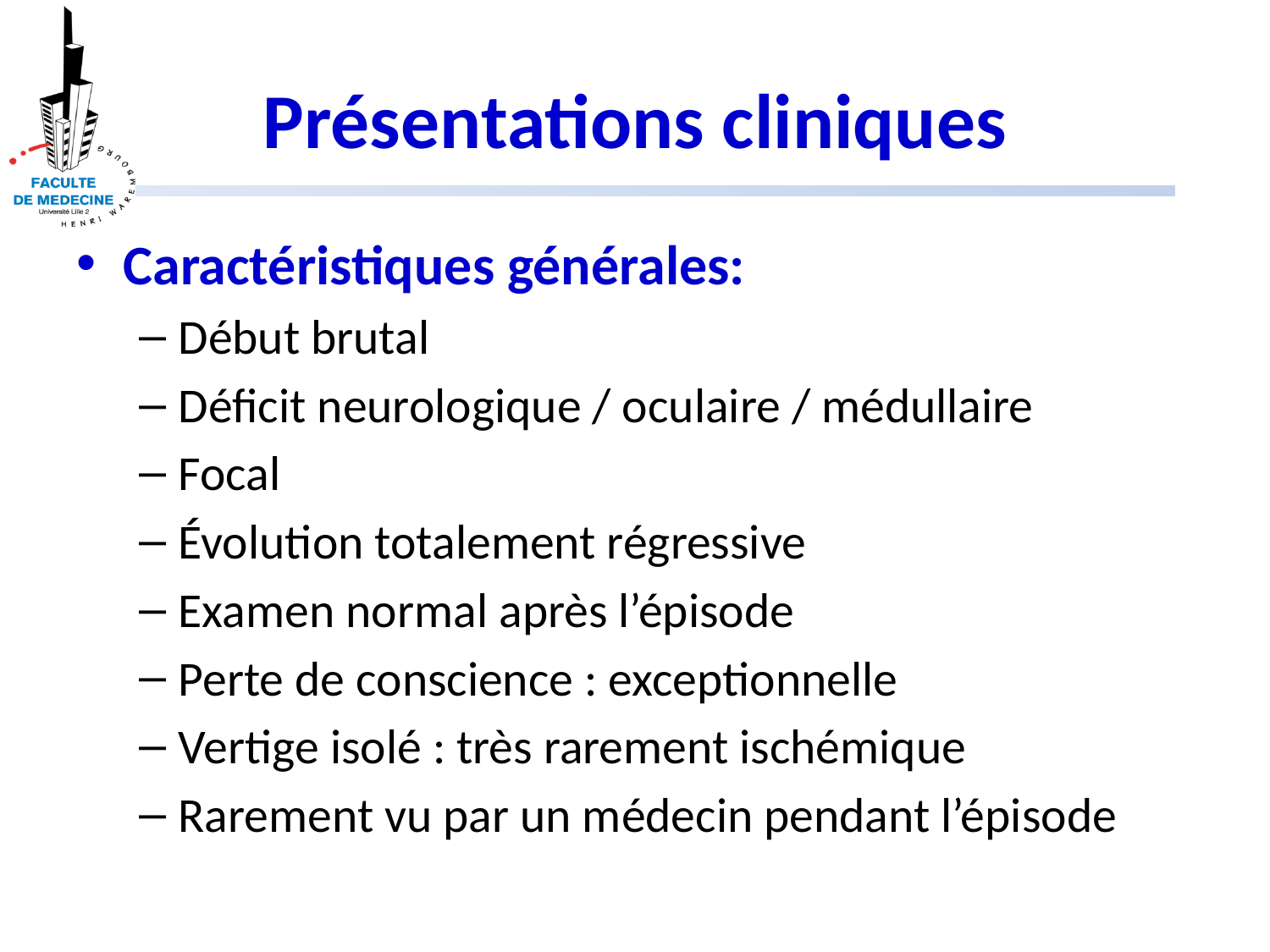

# Présentations cliniques
Caractéristiques générales:
Début brutal
Déficit neurologique / oculaire / médullaire
Focal
Évolution totalement régressive
Examen normal après l’épisode
Perte de conscience : exceptionnelle
Vertige isolé : très rarement ischémique
Rarement vu par un médecin pendant l’épisode